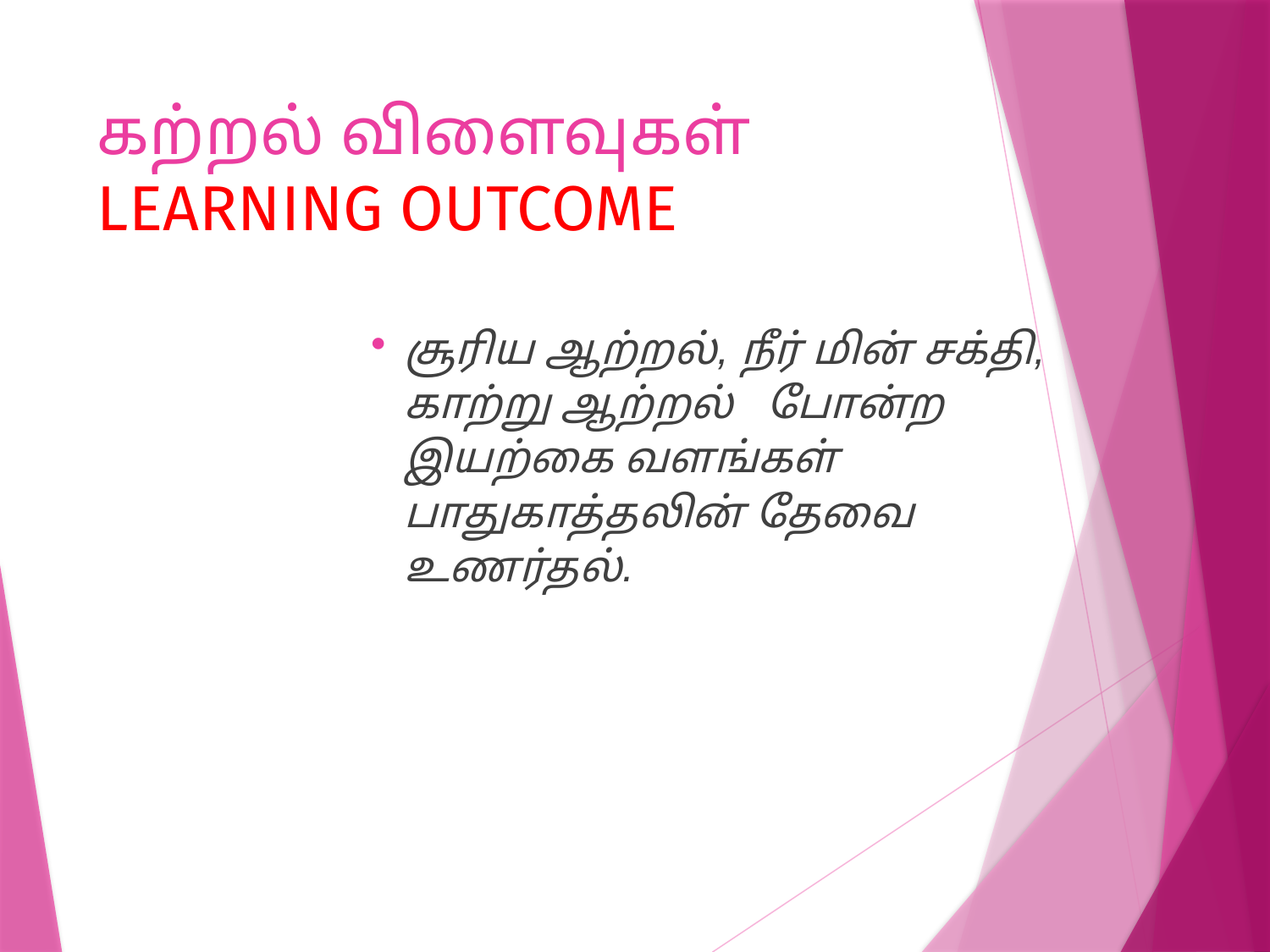

# கற்றல் விளைவுகள் LEARNING OUTCOME
சூரிய ஆற்றல், நீர் மின் சக்தி, காற்று ஆற்றல்   போன்ற  இயற்கை வளங்கள் பாதுகாத்தலின் தேவை  உணர்தல்.